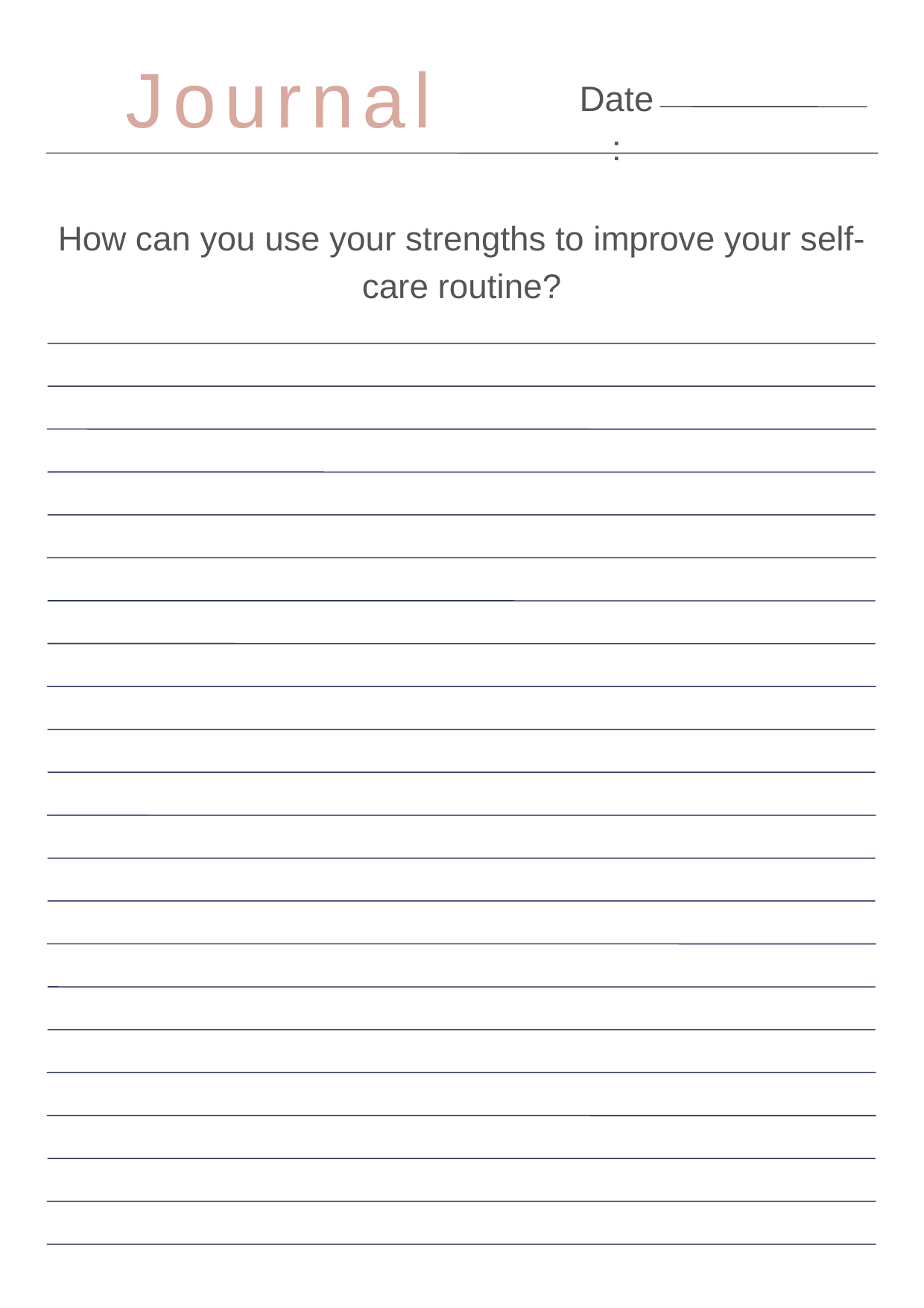

Journal
Date:

How can you use your strengths to improve your self-care routine?